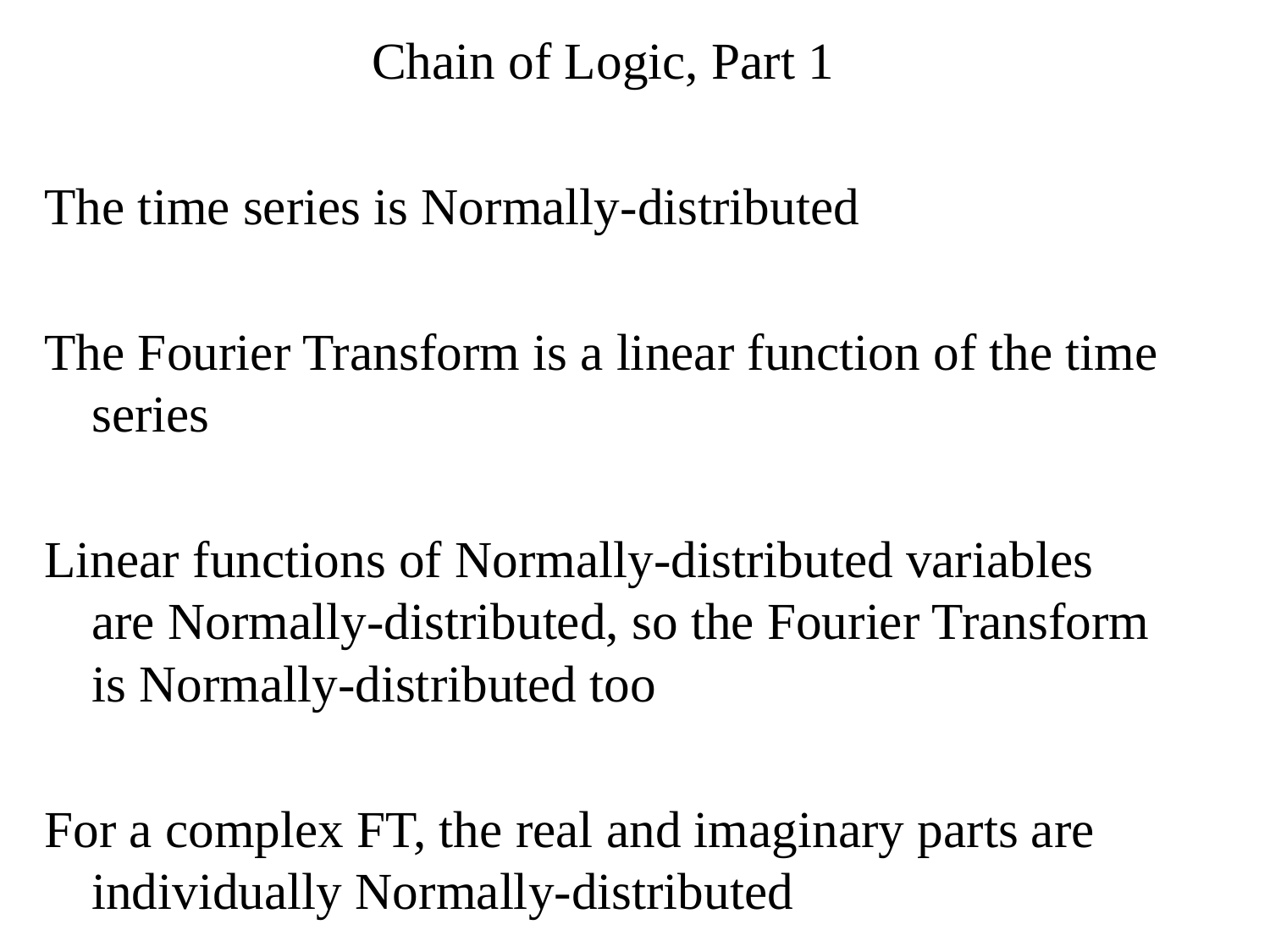

Chain of Logic, Part 1

The time series is Normally-distributed

The Fourier Transform is a linear function of the time series

Linear functions of Normally-distributed variables are Normally-distributed, so the Fourier Transform is Normally-distributed too

For a complex FT, the real and imaginary parts are individually Normally-distributed